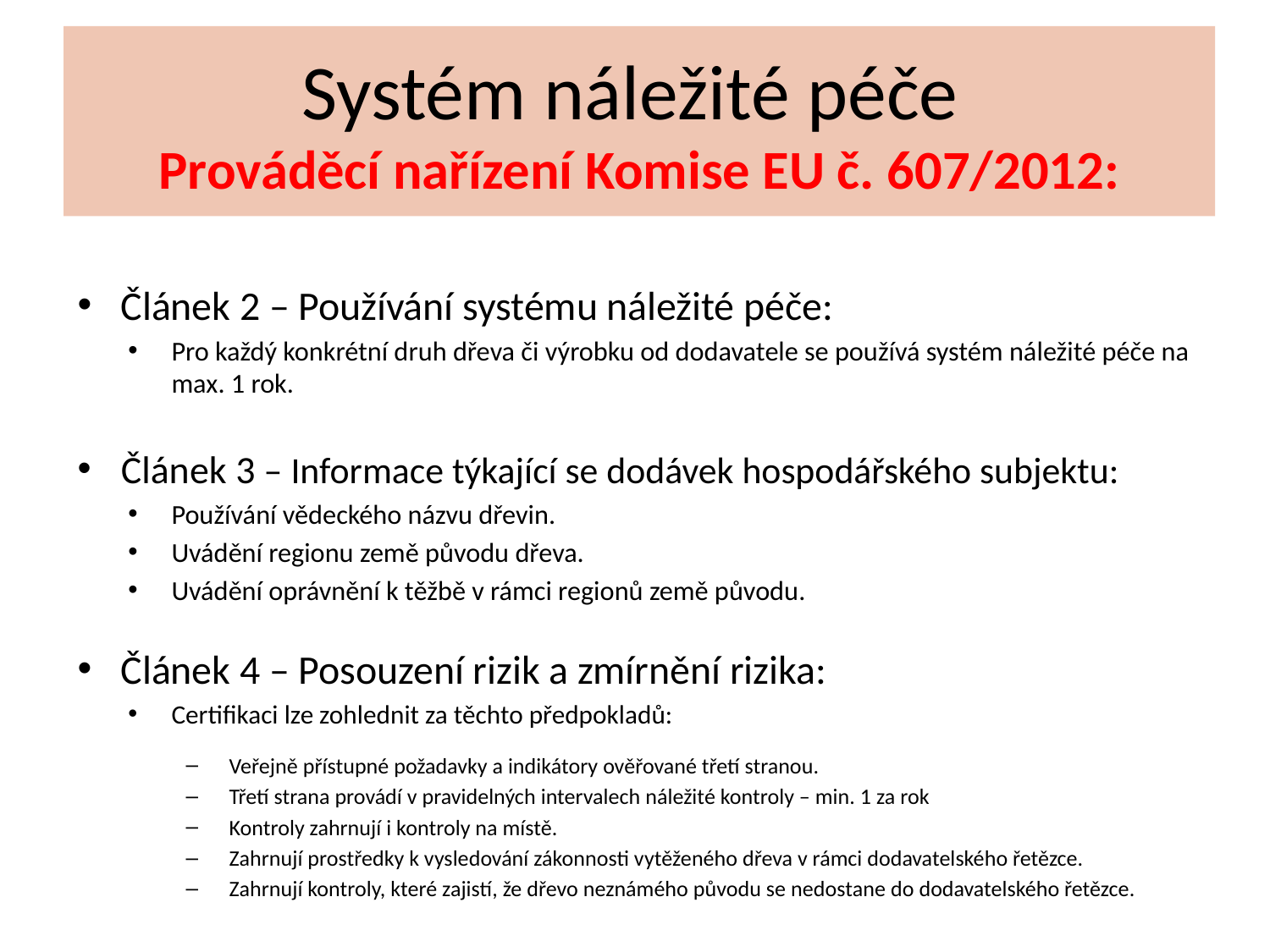

# Systém náležité péče Prováděcí nařízení Komise EU č. 607/2012:

Článek 2 – Používání systému náležité péče:
Pro každý konkrétní druh dřeva či výrobku od dodavatele se používá systém náležité péče na max. 1 rok.

Článek 3 – Informace týkající se dodávek hospodářského subjektu:
Používání vědeckého názvu dřevin.
Uvádění regionu země původu dřeva.
Uvádění oprávnění k těžbě v rámci regionů země původu.

Článek 4 – Posouzení rizik a zmírnění rizika:
Certifikaci lze zohlednit za těchto předpokladů:

Veřejně přístupné požadavky a indikátory ověřované třetí stranou.
Třetí strana provádí v pravidelných intervalech náležité kontroly – min. 1 za rok
Kontroly zahrnují i kontroly na místě.
Zahrnují prostředky k vysledování zákonnosti vytěženého dřeva v rámci dodavatelského řetězce.
Zahrnují kontroly, které zajistí, že dřevo neznámého původu se nedostane do dodavatelského řetězce.